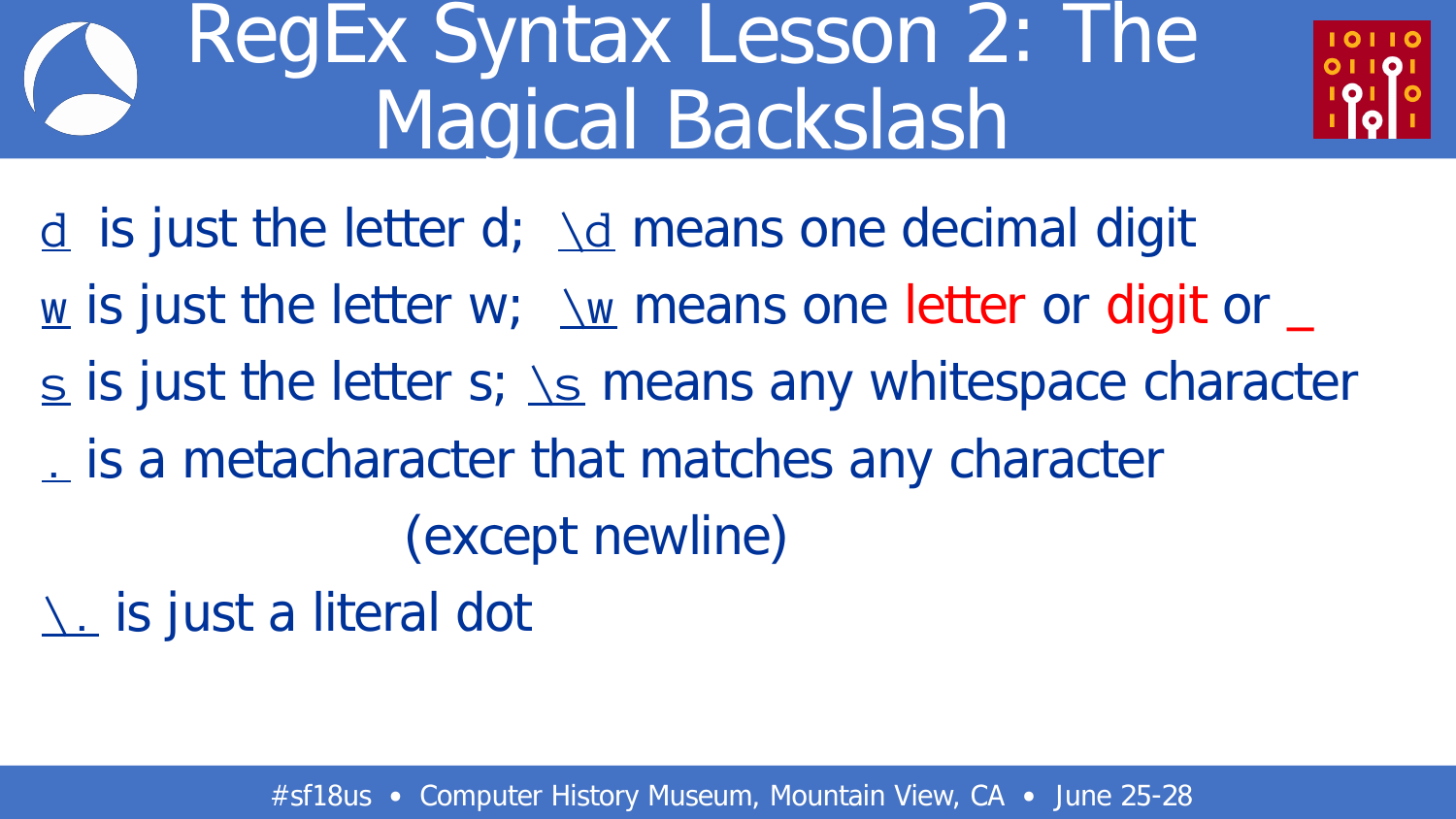

# RegEx Syntax Lesson 2: The Magical Backslash
d is just the letter d; \d means one decimal digit
w is just the letter w;  \w means one letter or digit or _
s is just the letter s; \s means any whitespace character
. is a metacharacter that matches any character
                      (except newline)
\. is just a literal dot